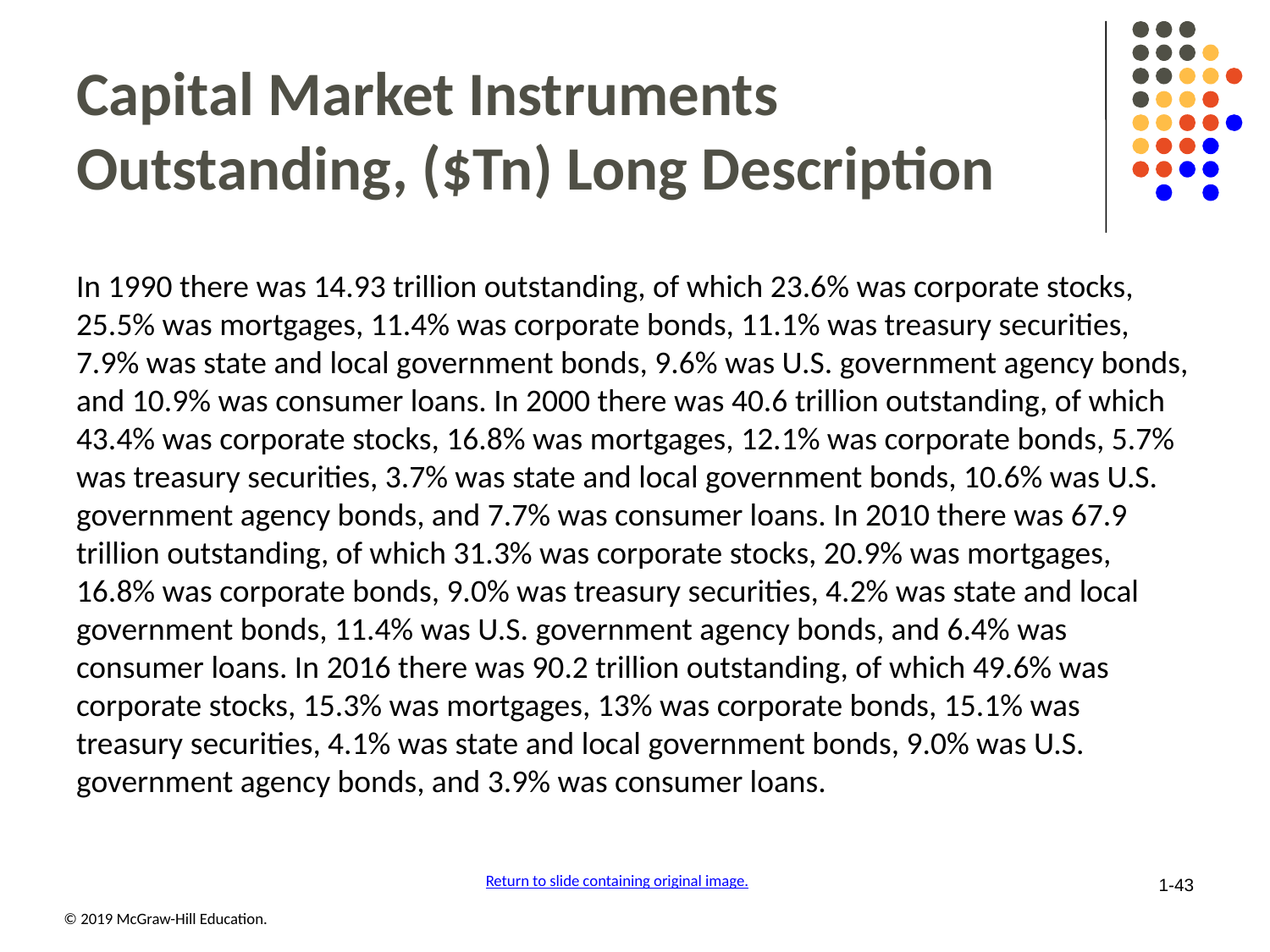

# Capital Market Instruments Outstanding, ($Tn) Long Description
In 1990 there was 14.93 trillion outstanding, of which 23.6% was corporate stocks, 25.5% was mortgages, 11.4% was corporate bonds, 11.1% was treasury securities, 7.9% was state and local government bonds, 9.6% was U.S. government agency bonds, and 10.9% was consumer loans. In 2000 there was 40.6 trillion outstanding, of which 43.4% was corporate stocks, 16.8% was mortgages, 12.1% was corporate bonds, 5.7% was treasury securities, 3.7% was state and local government bonds, 10.6% was U.S. government agency bonds, and 7.7% was consumer loans. In 2010 there was 67.9 trillion outstanding, of which 31.3% was corporate stocks, 20.9% was mortgages, 16.8% was corporate bonds, 9.0% was treasury securities, 4.2% was state and local government bonds, 11.4% was U.S. government agency bonds, and 6.4% was consumer loans. In 2016 there was 90.2 trillion outstanding, of which 49.6% was corporate stocks, 15.3% was mortgages, 13% was corporate bonds, 15.1% was treasury securities, 4.1% was state and local government bonds, 9.0% was U.S. government agency bonds, and 3.9% was consumer loans.
Return to slide containing original image.
1-43